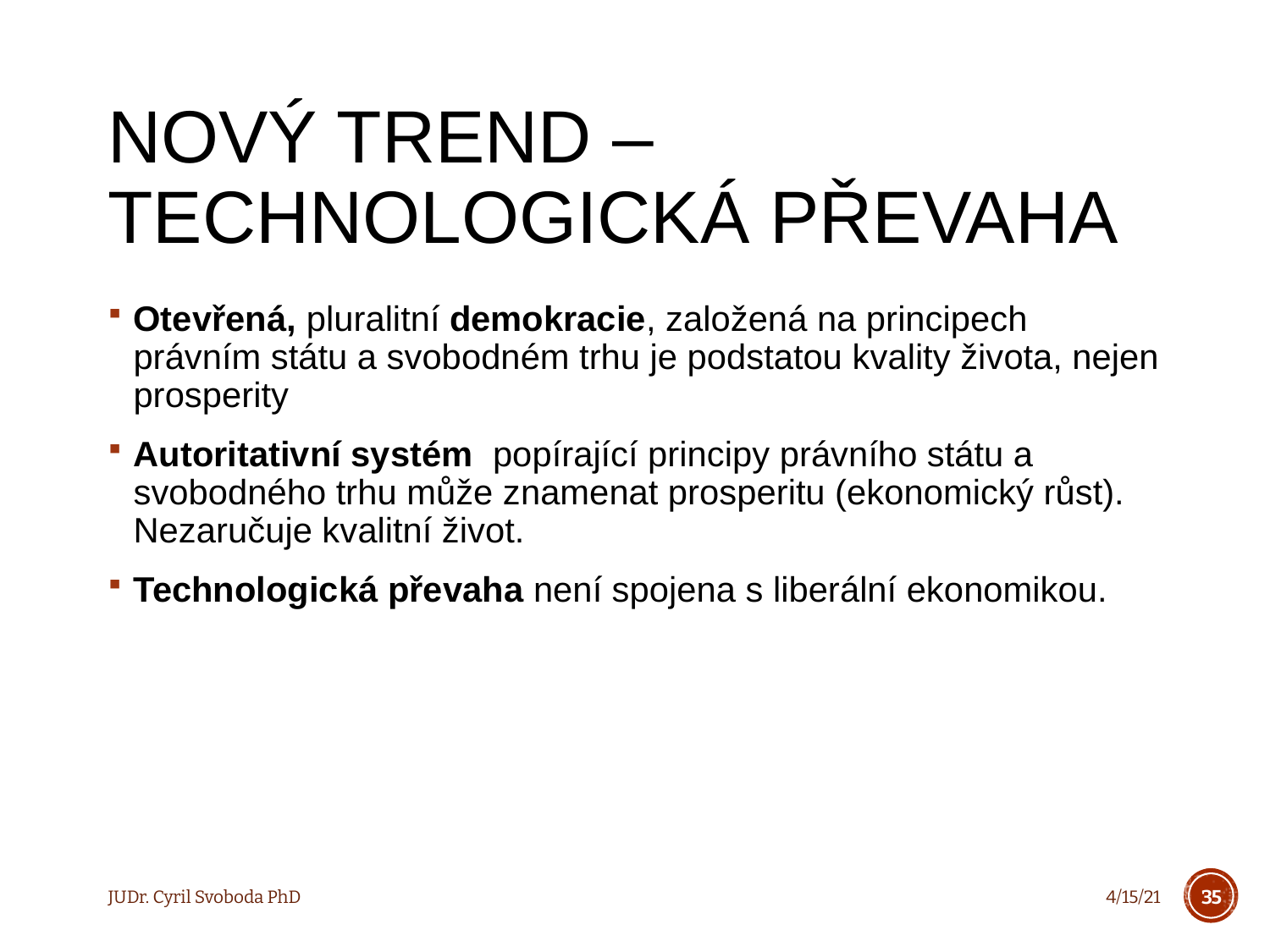

# Nový trend –technologická převaha
Otevřená, pluralitní demokracie, založená na principech právním státu a svobodném trhu je podstatou kvality života, nejen prosperity
Autoritativní systém  popírající principy právního státu a svobodného trhu může znamenat prosperitu (ekonomický růst). Nezaručuje kvalitní život.
Technologická převaha není spojena s liberální ekonomikou.
JUDr. Cyril Svoboda PhD
4/15/21
35